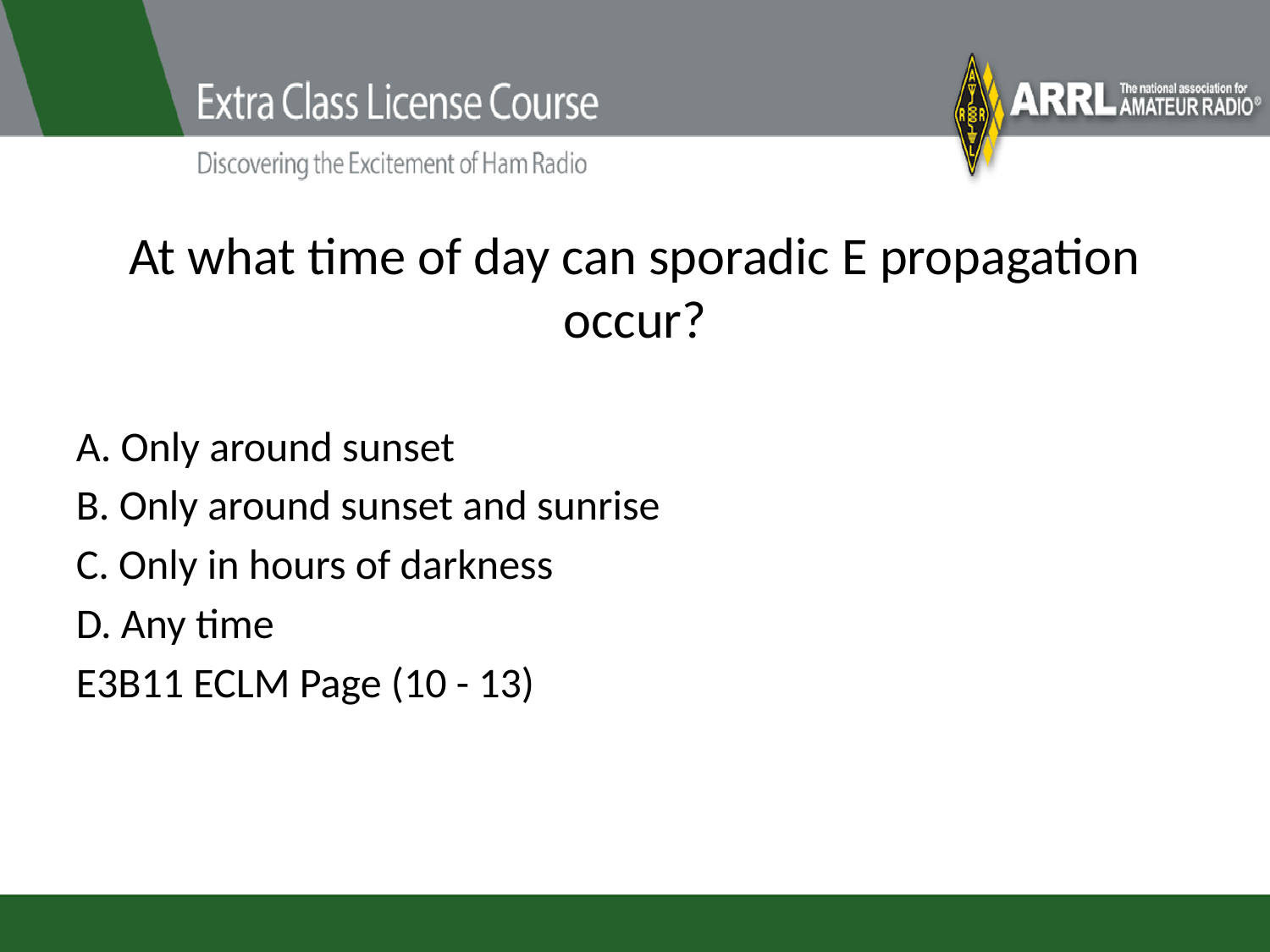

# At what time of day can sporadic E propagation occur?
A. Only around sunset
B. Only around sunset and sunrise
C. Only in hours of darkness
D. Any time
E3B11 ECLM Page (10 - 13)